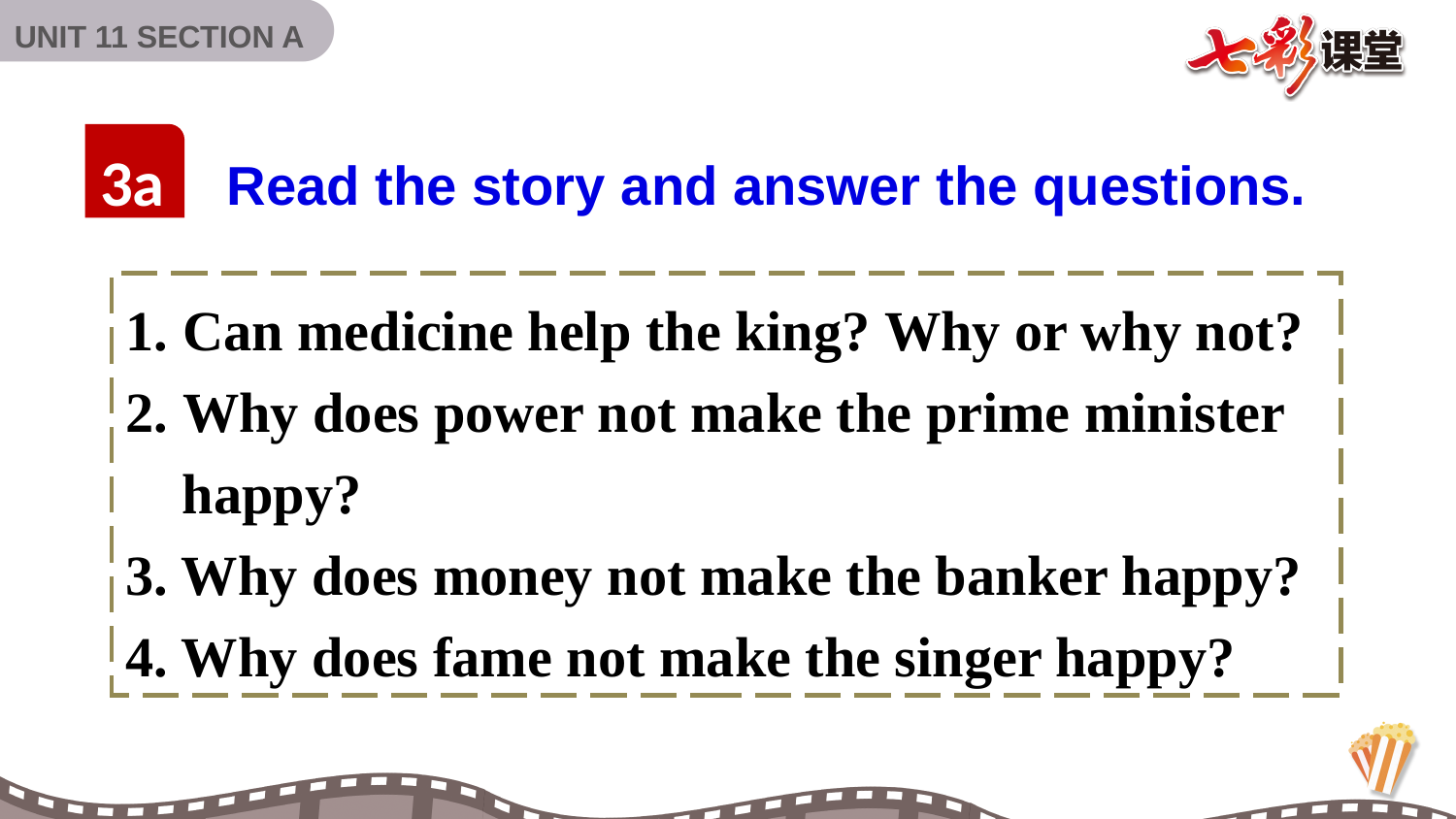

3a
 Read the story and answer the questions.
 Can medicine help the king? Why or why not?
 Why does power not make the prime minister
    happy?
3. Why does money not make the banker happy?
4. Why does fame not make the singer happy?